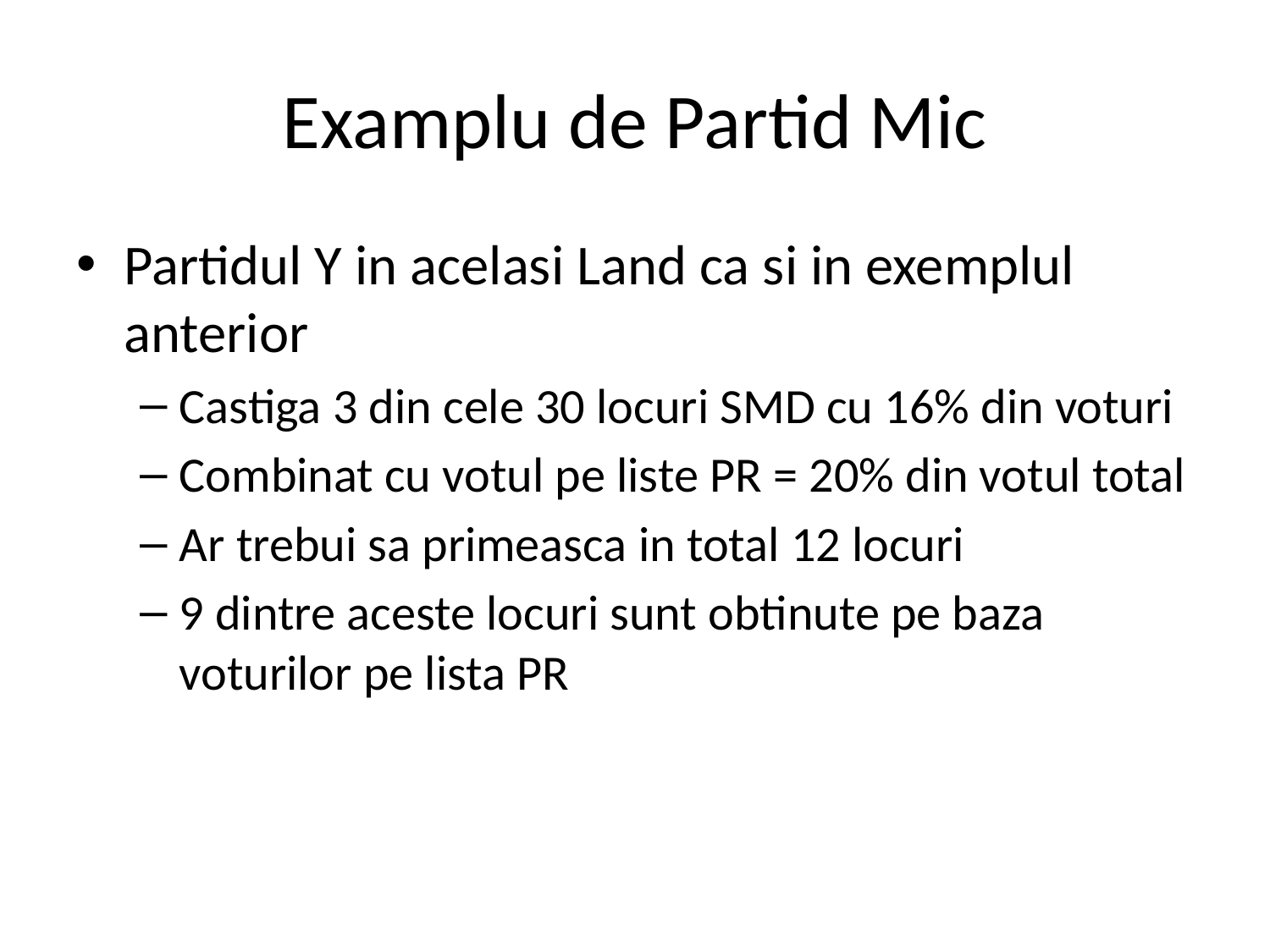

# Examplu de Partid Mic
Partidul Y in acelasi Land ca si in exemplul anterior
Castiga 3 din cele 30 locuri SMD cu 16% din voturi
Combinat cu votul pe liste PR = 20% din votul total
Ar trebui sa primeasca in total 12 locuri
9 dintre aceste locuri sunt obtinute pe baza voturilor pe lista PR